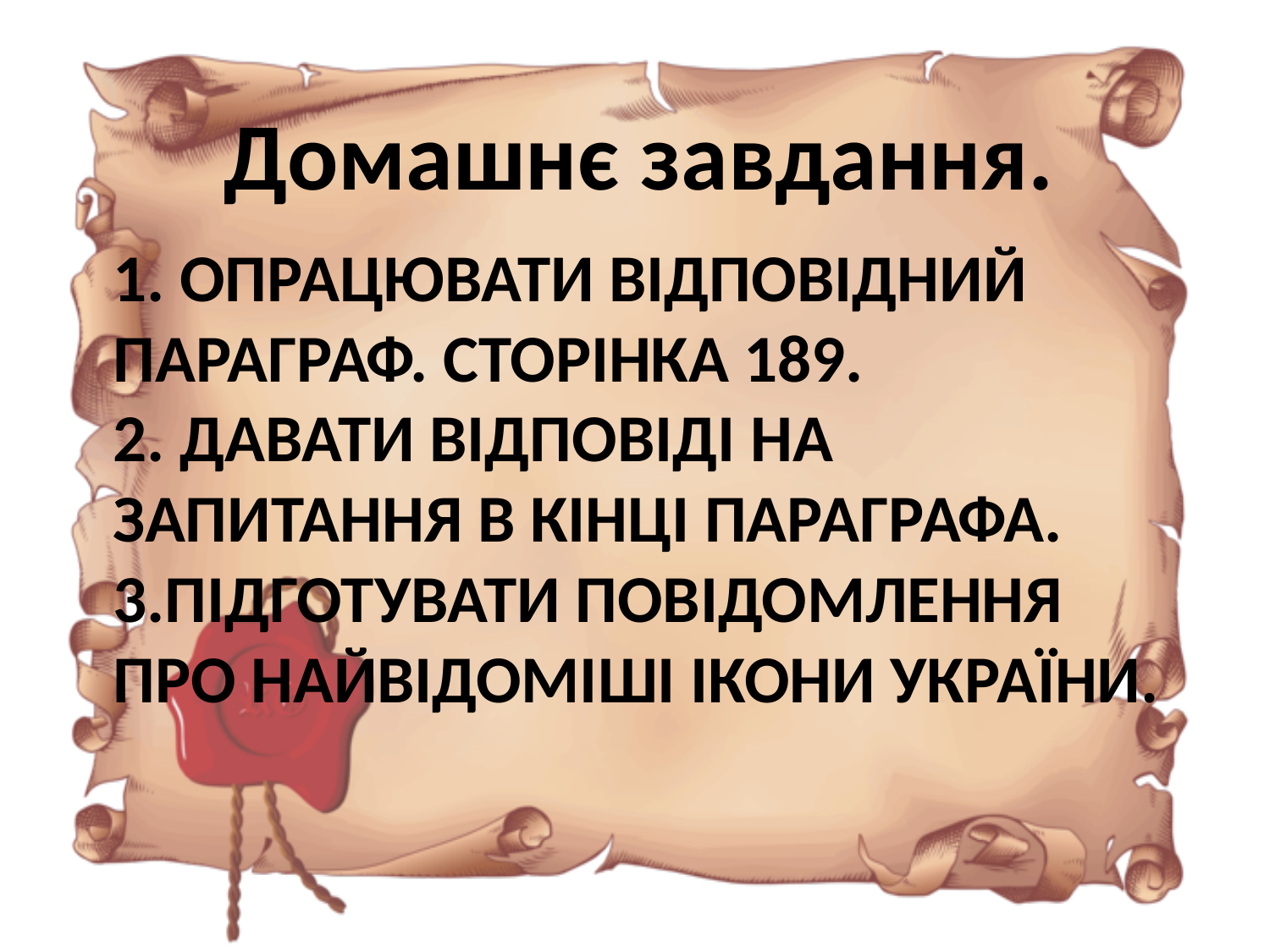

Домашнє завдання.
# 1. Опрацювати відповідний параграф. Сторінка 189. 2. Давати відповіді на запитання в кінці параграфа. 3.Підготувати повідомлення про найвідоміші ікони України.